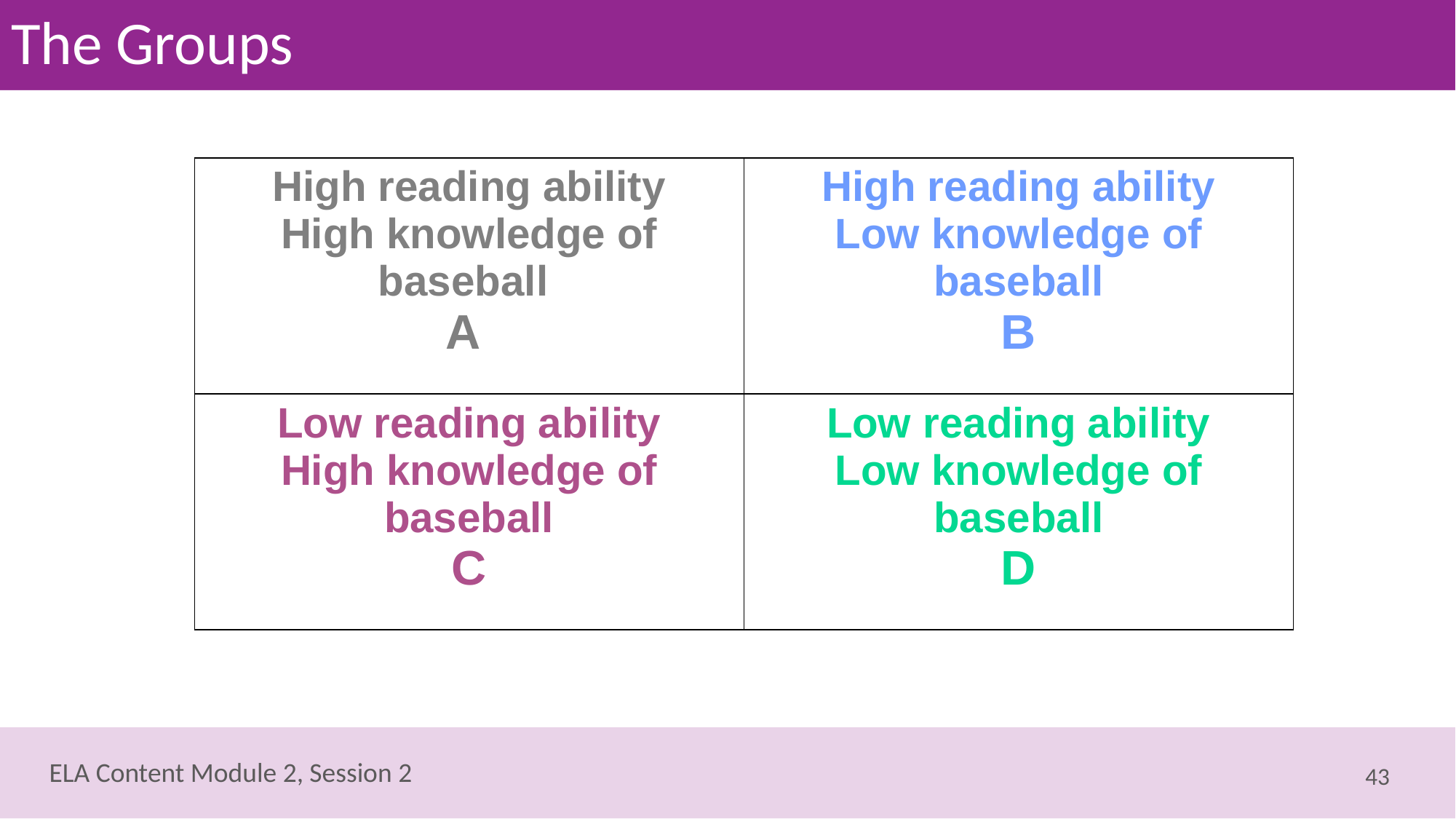

# The Groups
| High reading ability High knowledge of baseball A | High reading ability Low knowledge of baseball B |
| --- | --- |
| Low reading ability High knowledge of baseball C | Low reading ability Low knowledge of baseball D |
43